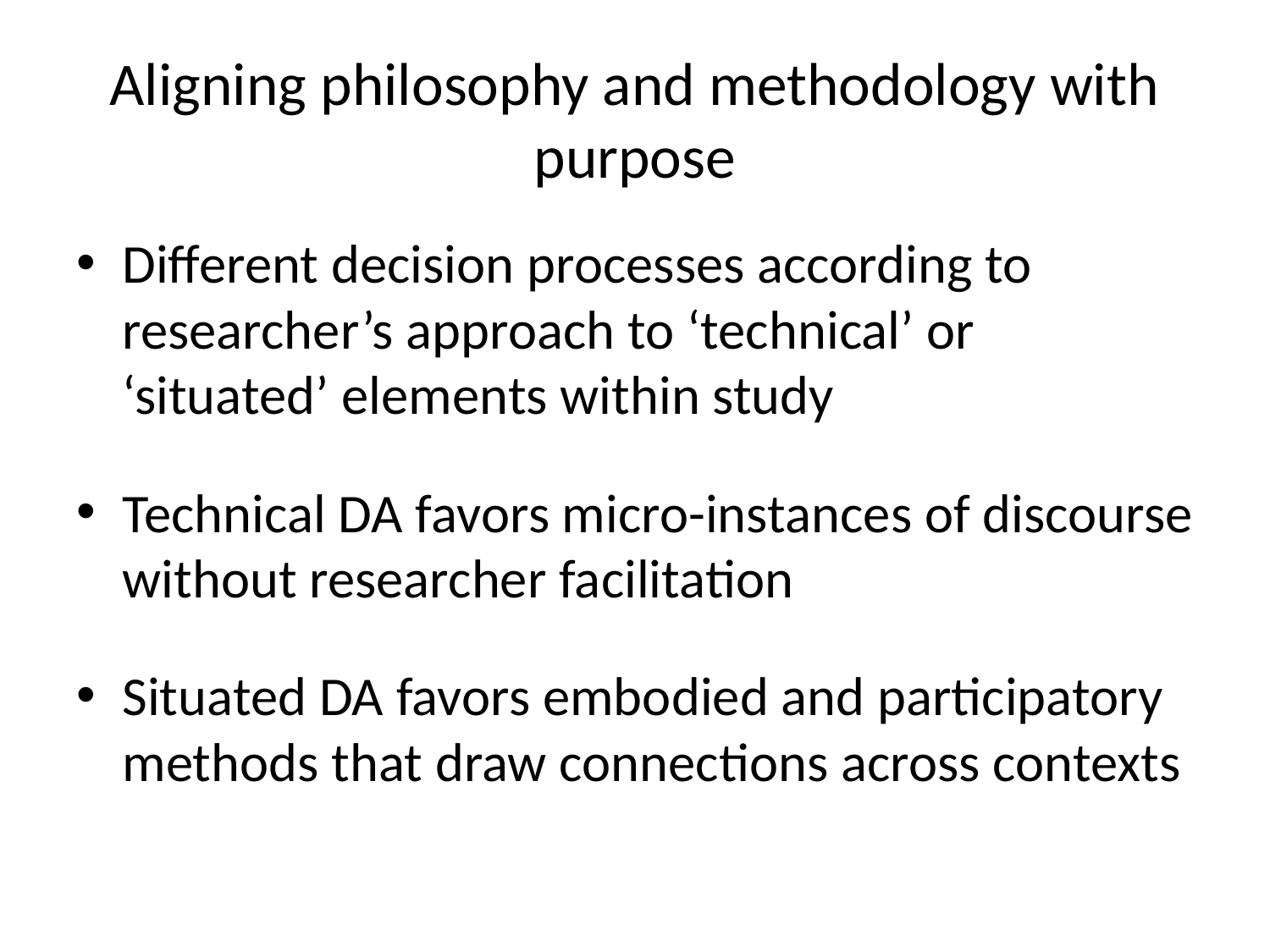

# Aligning philosophy and methodology with purpose
Different decision processes according to researcher’s approach to ‘technical’ or ‘situated’ elements within study
Technical DA favors micro-instances of discourse without researcher facilitation
Situated DA favors embodied and participatory methods that draw connections across contexts